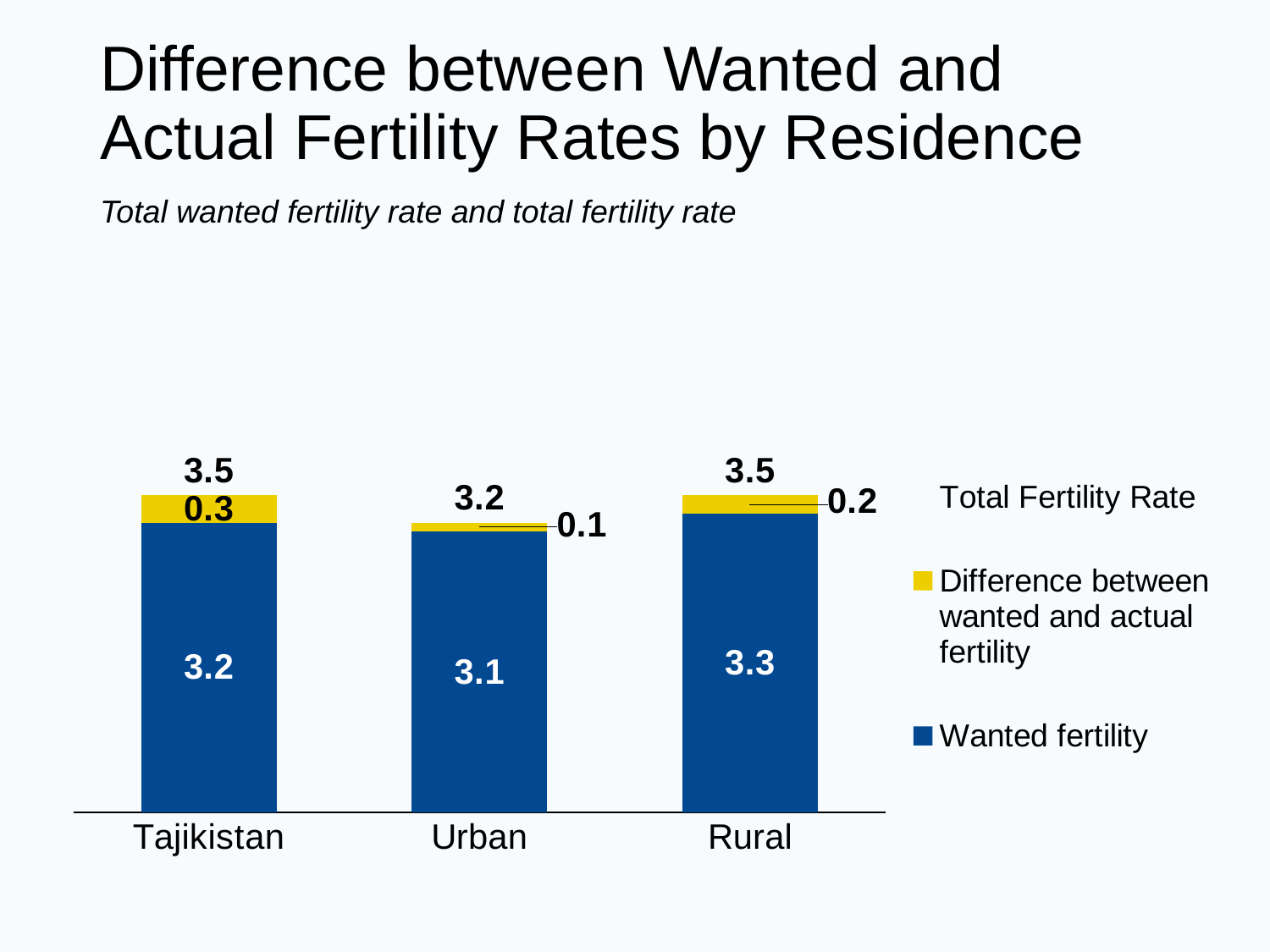

# Difference between Wanted and Actual Fertility Rates by Residence
Total wanted fertility rate and total fertility rate

### Chart

| Category | Wanted fertility | Difference between wanted and actual fertility | Total Fertility Rate |
|---|---|---|---|
| Tajikistan | 3.2 | 0.2999999999999998 | 3.5 |
| Urban | 3.1 | 0.10000000000000009 | 3.2 |
| Rural | 3.3 | 0.20000000000000018 | 3.5 |